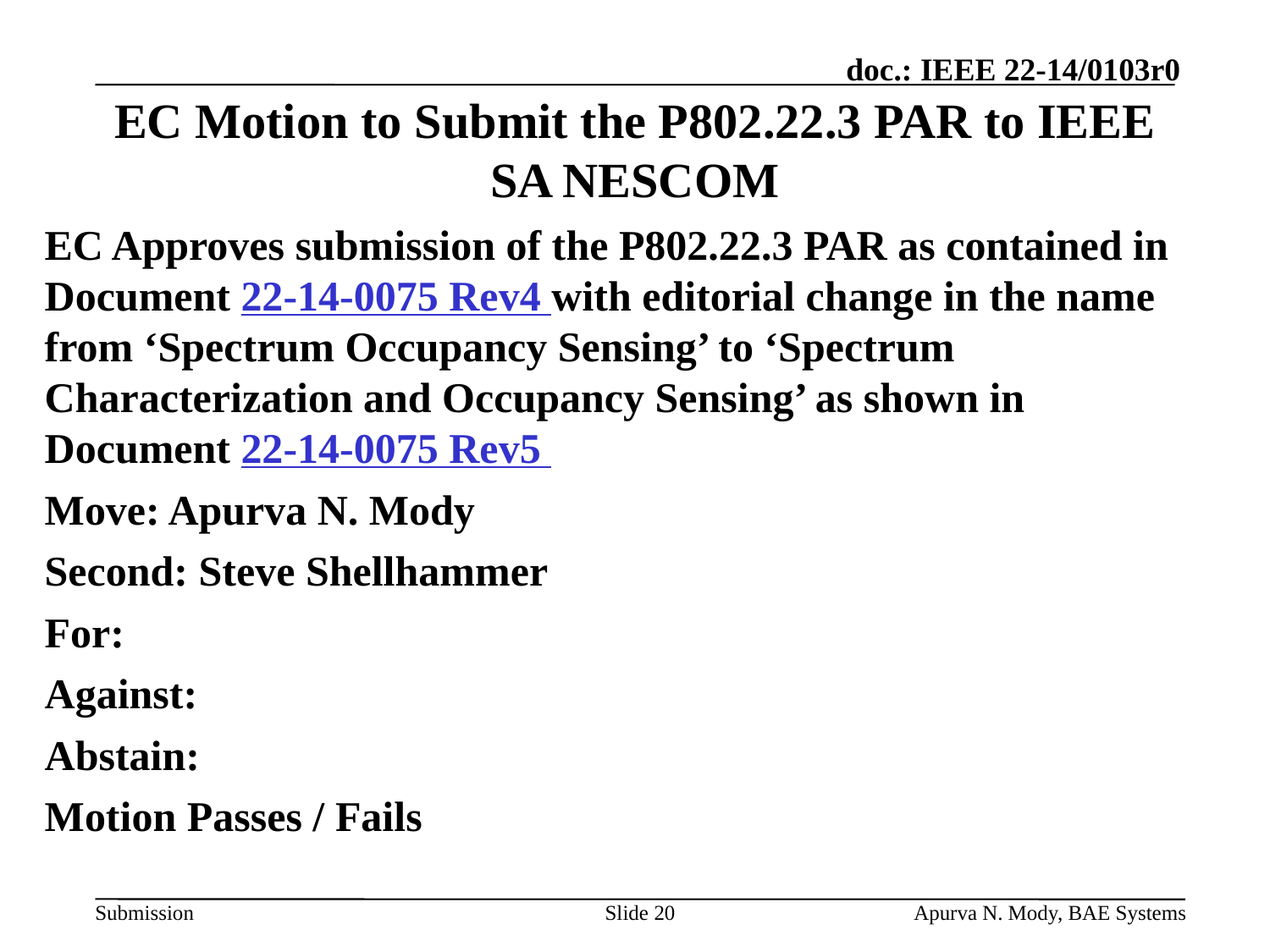

# EC Motion to Submit the P802.22.3 PAR to IEEE SA NESCOM
EC Approves submission of the P802.22.3 PAR as contained in Document 22-14-0075 Rev4 with editorial change in the name from ‘Spectrum Occupancy Sensing’ to ‘Spectrum Characterization and Occupancy Sensing’ as shown in Document 22-14-0075 Rev5
Move: Apurva N. Mody
Second: Steve Shellhammer
For:
Against:
Abstain:
Motion Passes / Fails

Slide 20
Apurva N. Mody, BAE Systems